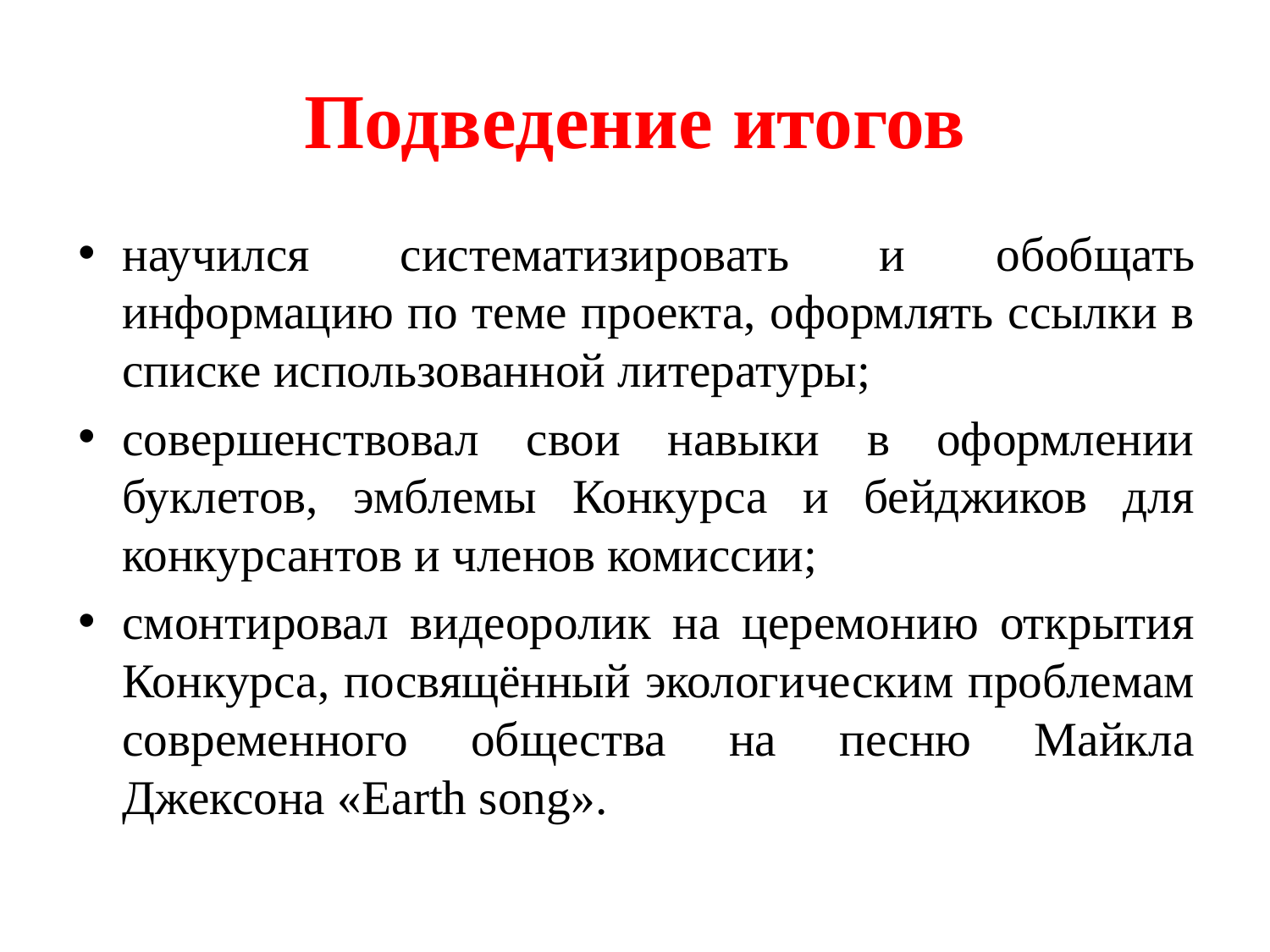

# Подведение итогов
научился систематизировать и обобщать информацию по теме проекта, оформлять ссылки в списке использованной литературы;
совершенствовал свои навыки в оформлении буклетов, эмблемы Конкурса и бейджиков для конкурсантов и членов комиссии;
смонтировал видеоролик на церемонию открытия Конкурса, посвящённый экологическим проблемам современного общества на песню Майкла Джексона «Earth song».